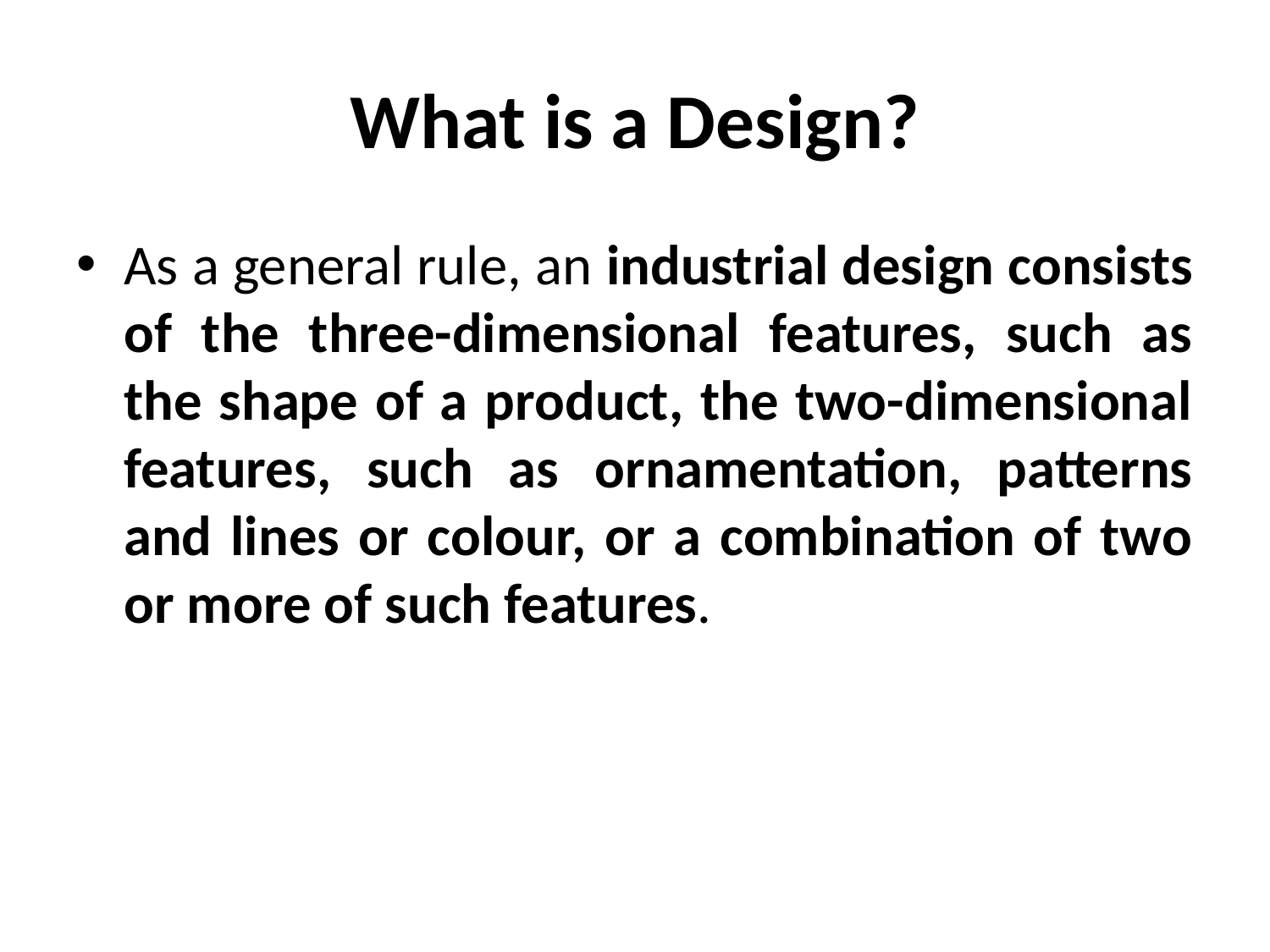

# What is a Design?
As a general rule, an industrial design consists of the three-dimensional features, such as the shape of a product, the two-dimensional features, such as ornamentation, patterns and lines or colour, or a combination of two or more of such features.